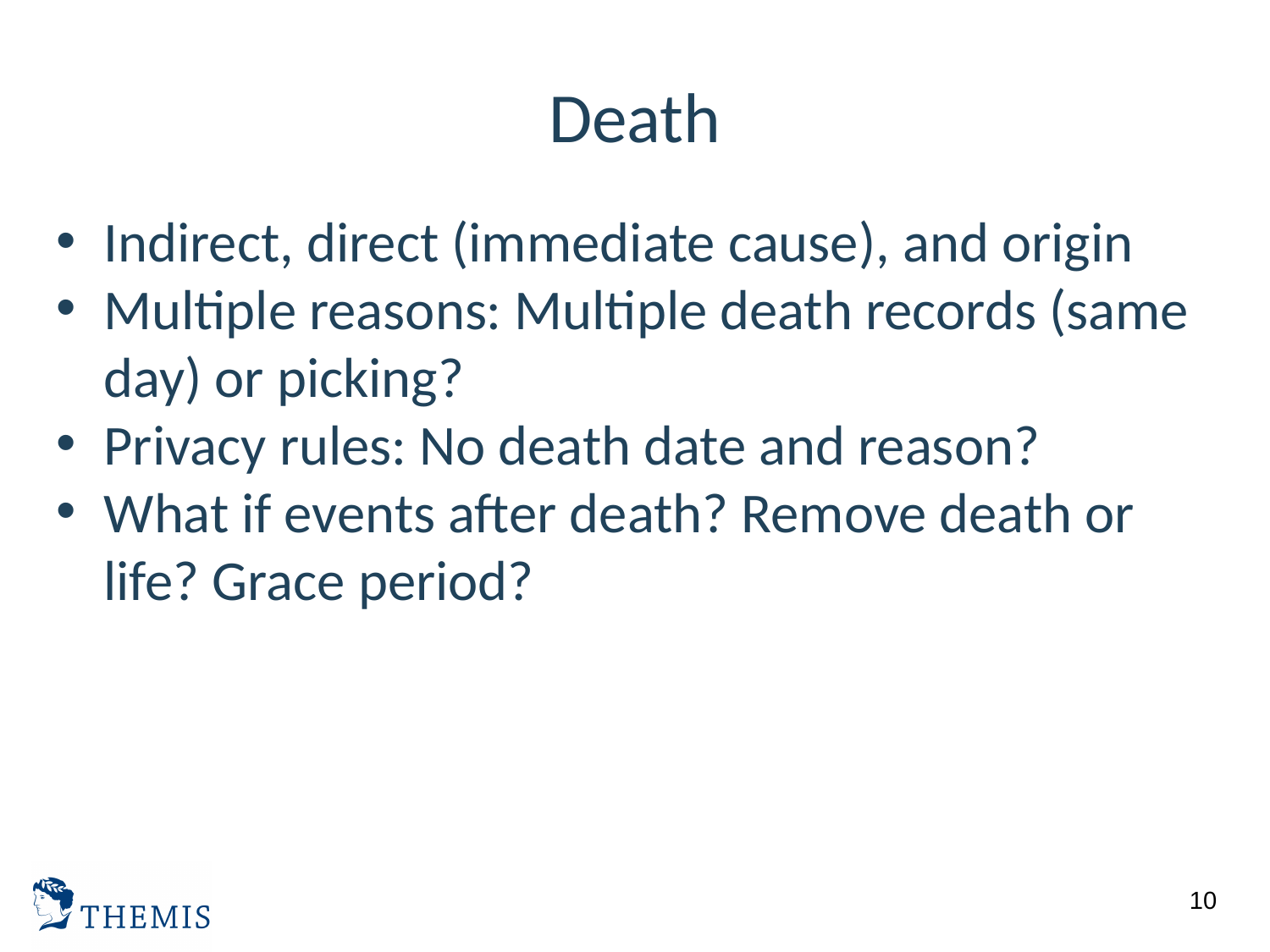

# Death
Indirect, direct (immediate cause), and origin
Multiple reasons: Multiple death records (same day) or picking?
Privacy rules: No death date and reason?
What if events after death? Remove death or life? Grace period?
10